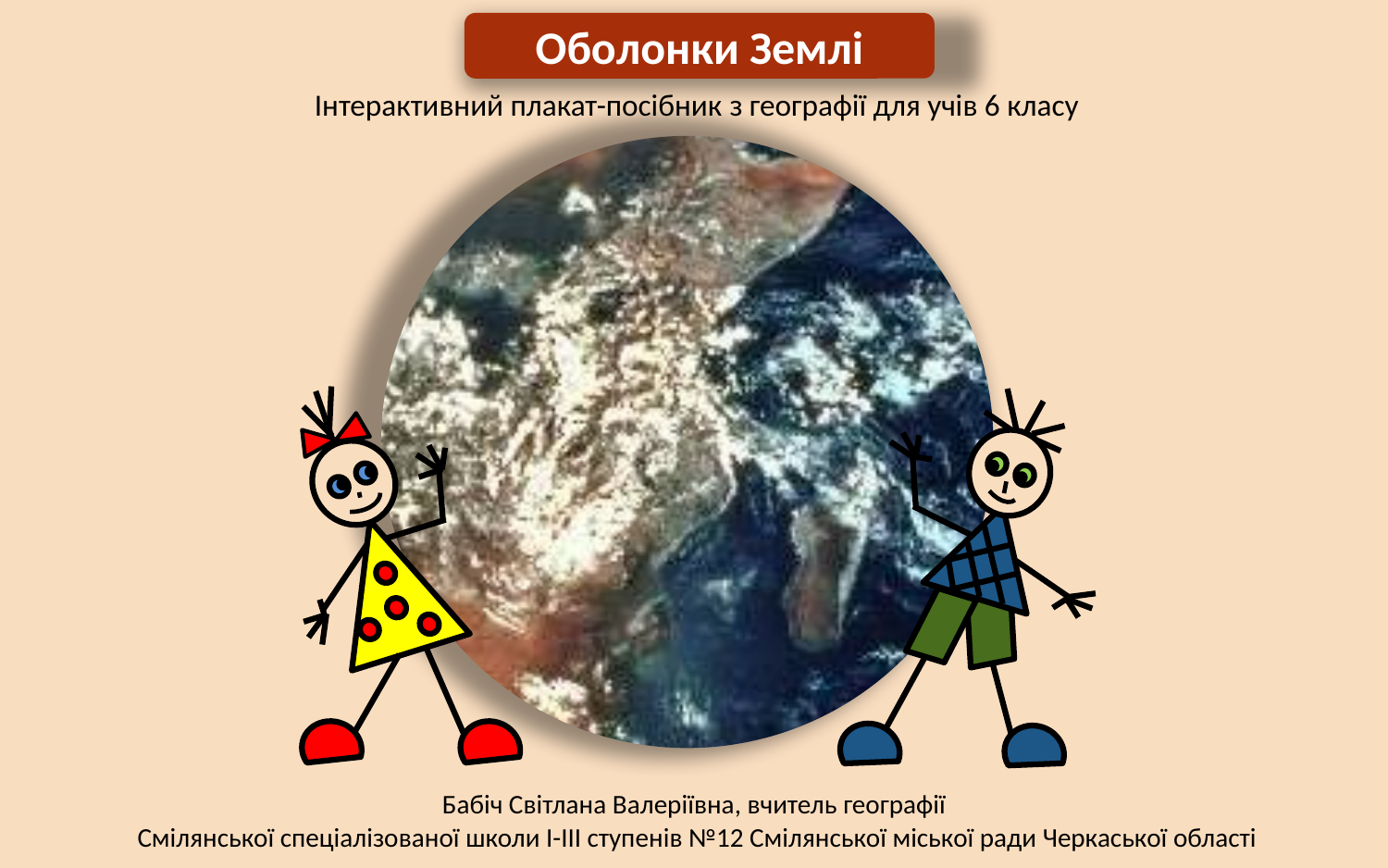

Оболонки Землі
Інтерактивний плакат-посібник з географії для учів 6 класу

Бабіч Світлана Валеріївна, вчитель географії
 Смілянської спеціалізованої школи I-III ступенів №12 Смілянської міської ради Черкаської області